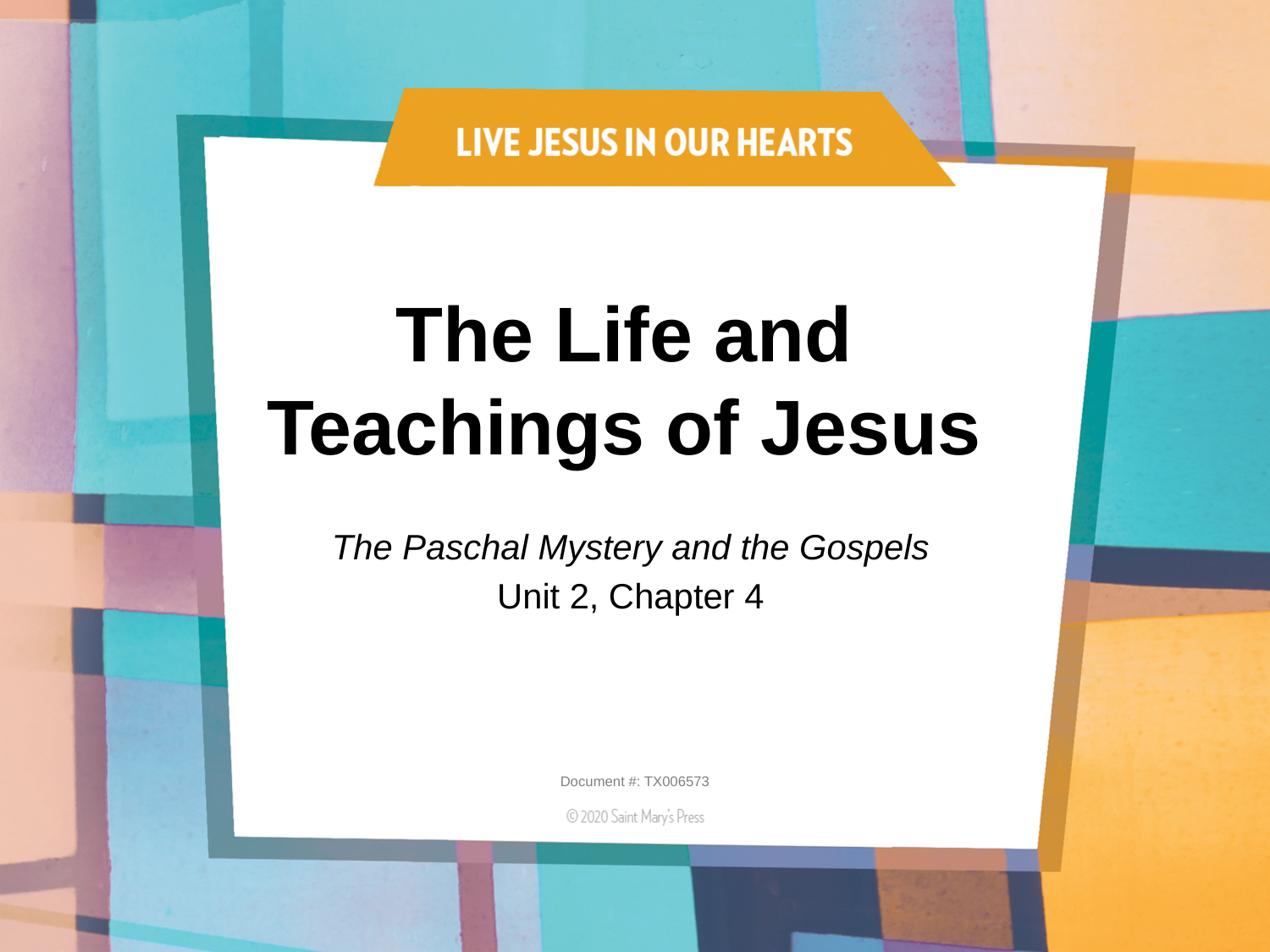

# The Life and Teachings of Jesus
The Paschal Mystery and the Gospels
Unit 2, Chapter 4
Document #: TX006573